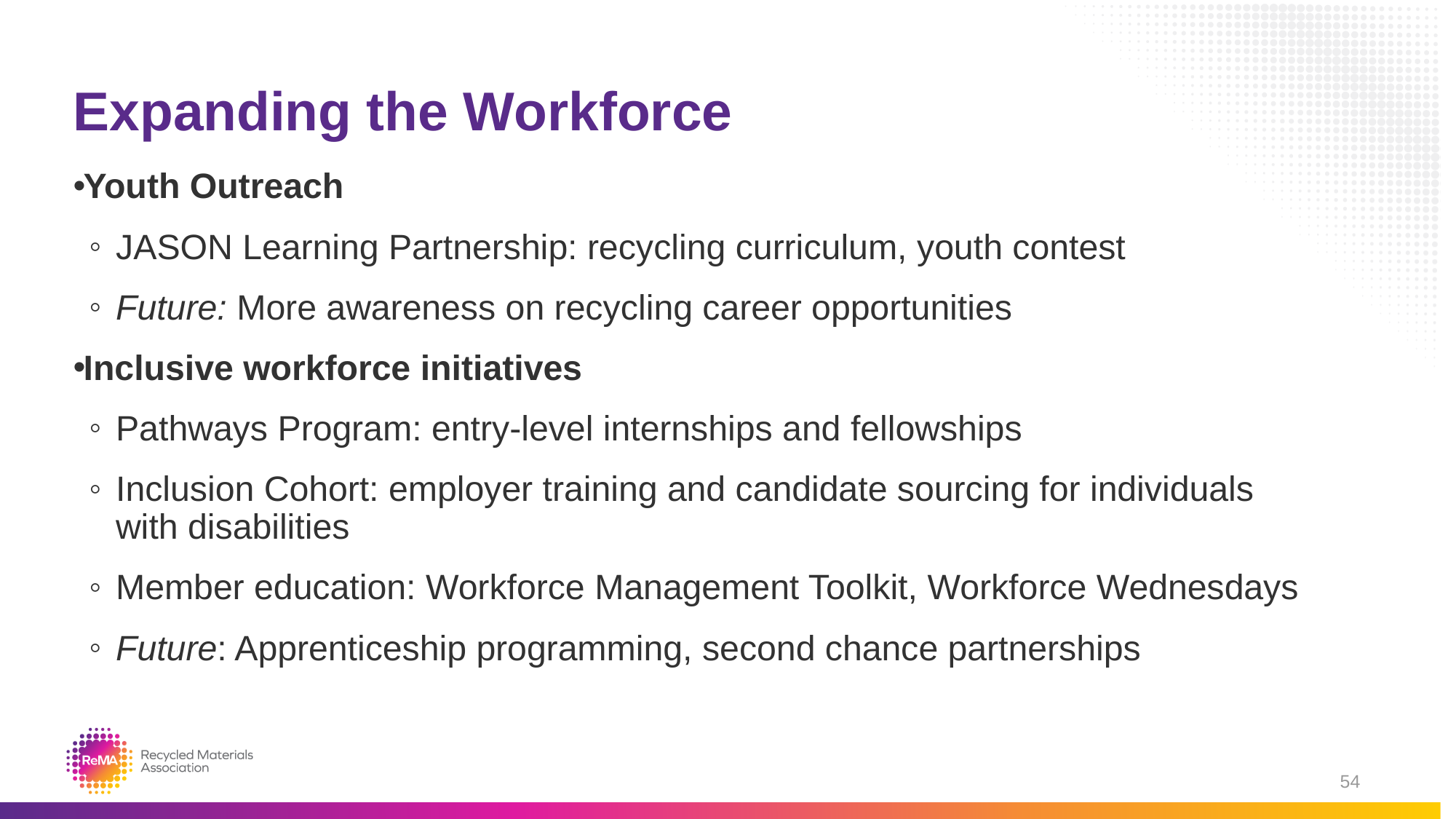

# Expanding the Workforce
Youth Outreach
JASON Learning Partnership: recycling curriculum, youth contest
Future: More awareness on recycling career opportunities
Inclusive workforce initiatives
Pathways Program: entry-level internships and fellowships
Inclusion Cohort: employer training and candidate sourcing for individuals with disabilities
Member education: Workforce Management Toolkit, Workforce Wednesdays
Future: Apprenticeship programming, second chance partnerships
54